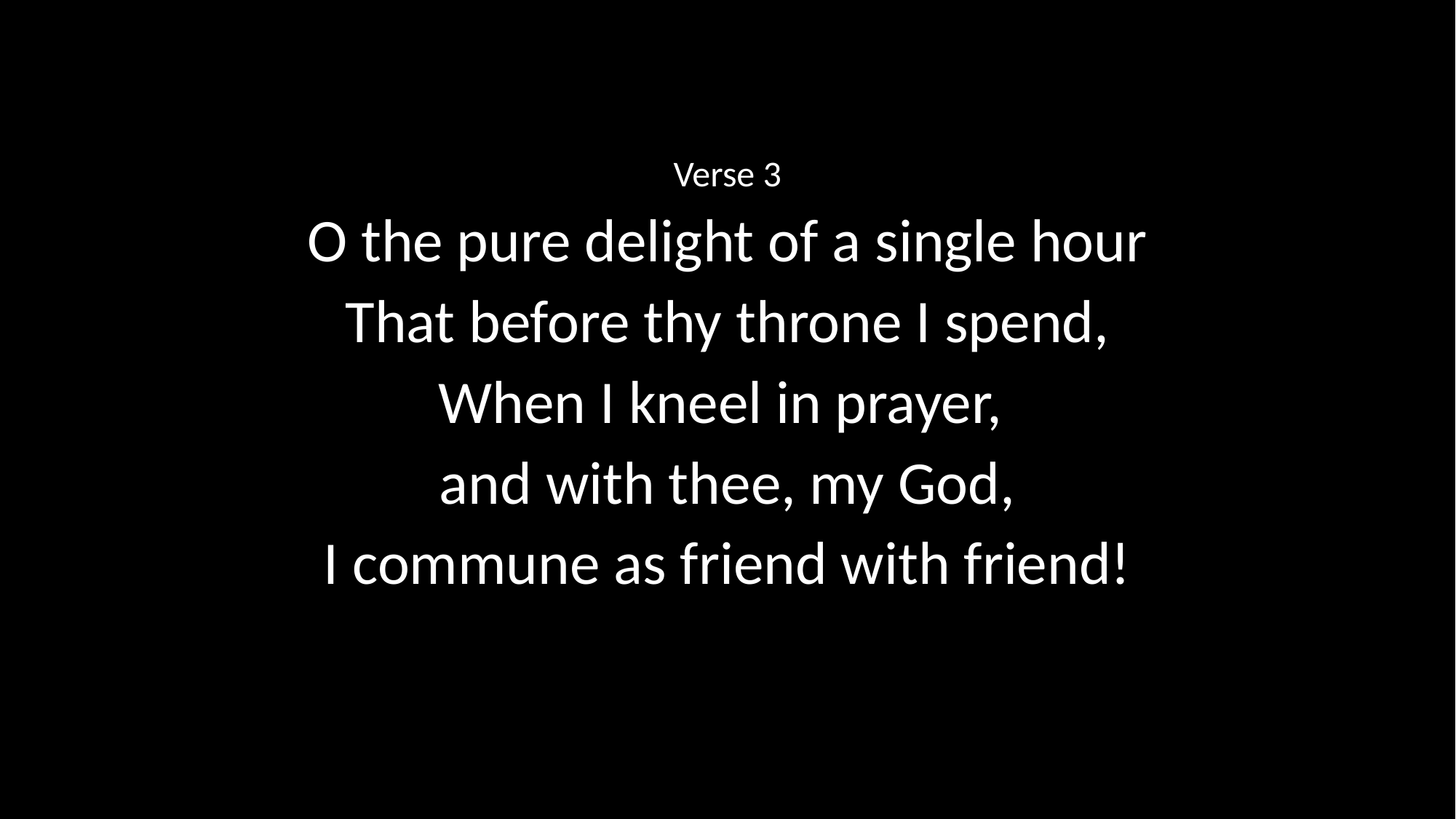

Verse 3
O the pure delight of a single hour
That before thy throne I spend,
When I kneel in prayer,
and with thee, my God,
I commune as friend with friend!